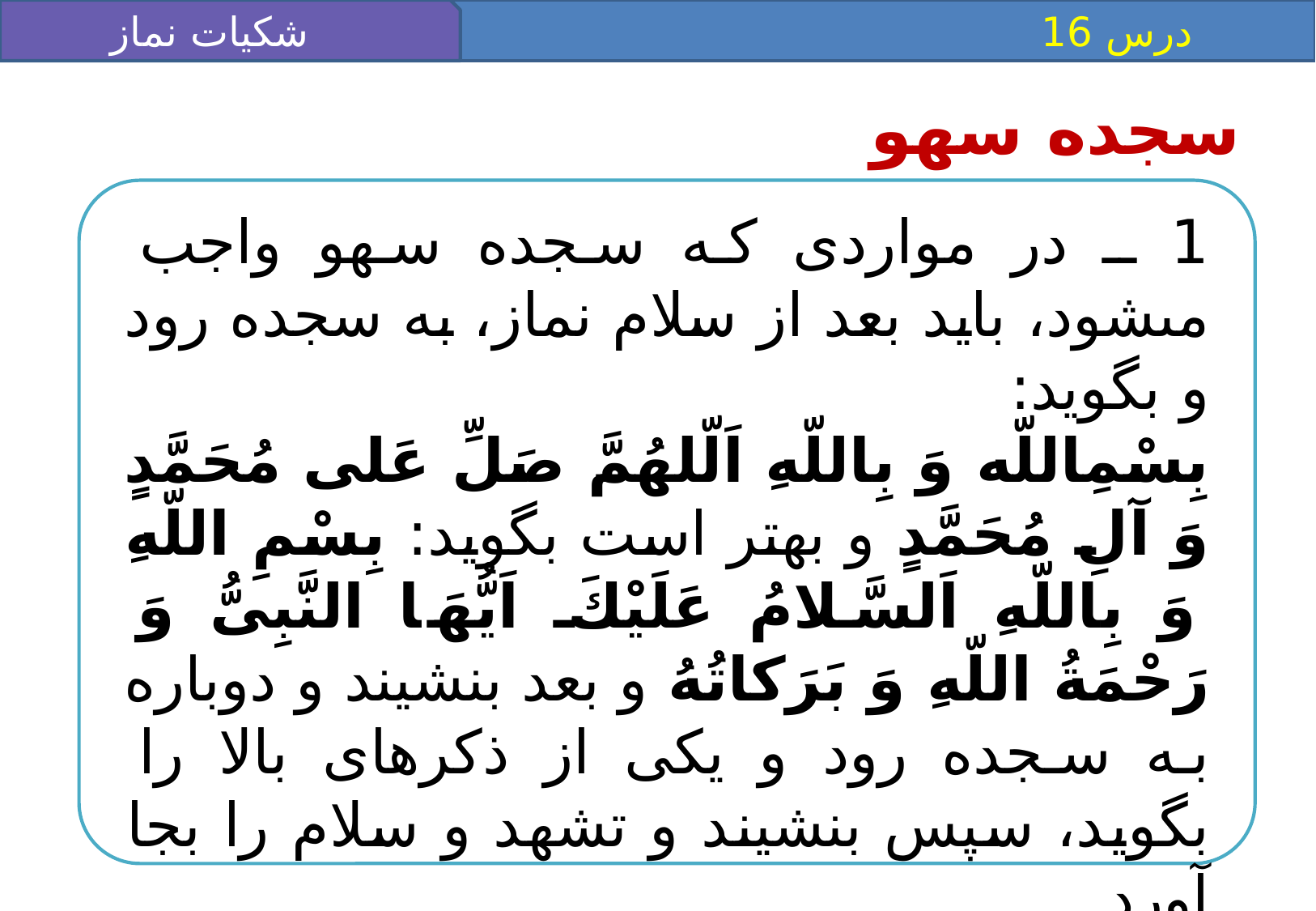

شکیات نماز 2
 درس 16
سجده سهو

1 ـ در مواردى كه سجده سهو واجب مى‏شود، بايد بعد از سلام نماز، به سجده رود و بگويد:
بِسْمِ‏اللّه‏ وَ بِاللّه‏ِ اَلّلهُمَّ صَلِّ عَلى مُحَمَّدٍ وَ آلِ مُحَمَّدٍ و بهتر است بگويد: بِسْمِ اللّه‏ِ وَ بِاللّه‏ِ اَلسَّلامُ عَلَيْكَ اَيُّهَا النَّبِىُّ وَ رَحْمَةُ اللّه‏ِ وَ بَرَكاتُهُ و بعد بنشيند و دوباره به سجده رود و يكى از ذكرهاى بالا را بگويد، سپس بنشيند و تشهد و سلام را بجا آورد.
2 ـ براى سجده سهو، گفتن تكبيره‏الاحرام واجب نيست، ولى احتياط مستحب است.